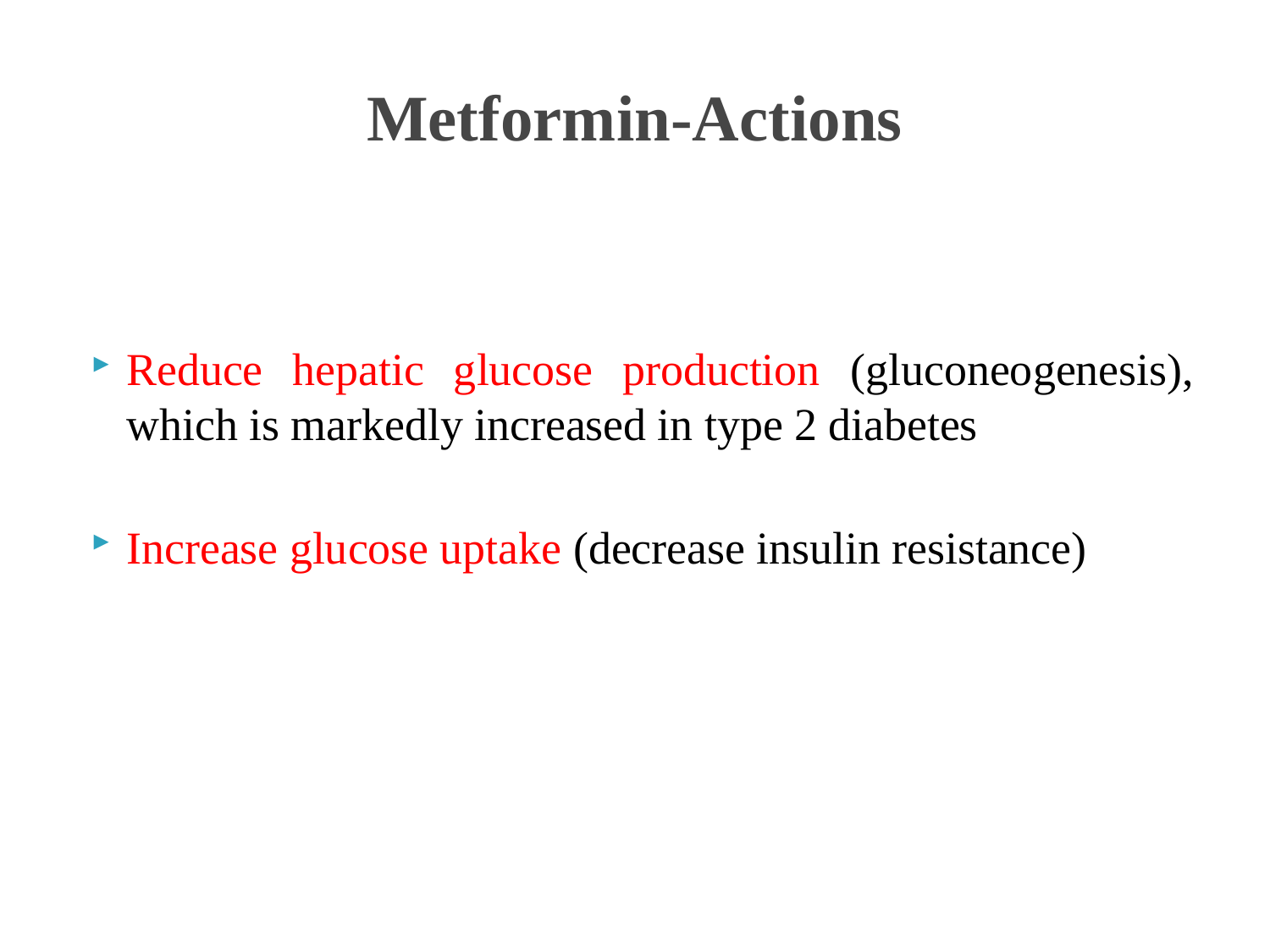

# Metformin-Actions

Reduce hepatic glucose production (gluconeogenesis), which is markedly increased in type 2 diabetes

Increase glucose uptake (decrease insulin resistance)